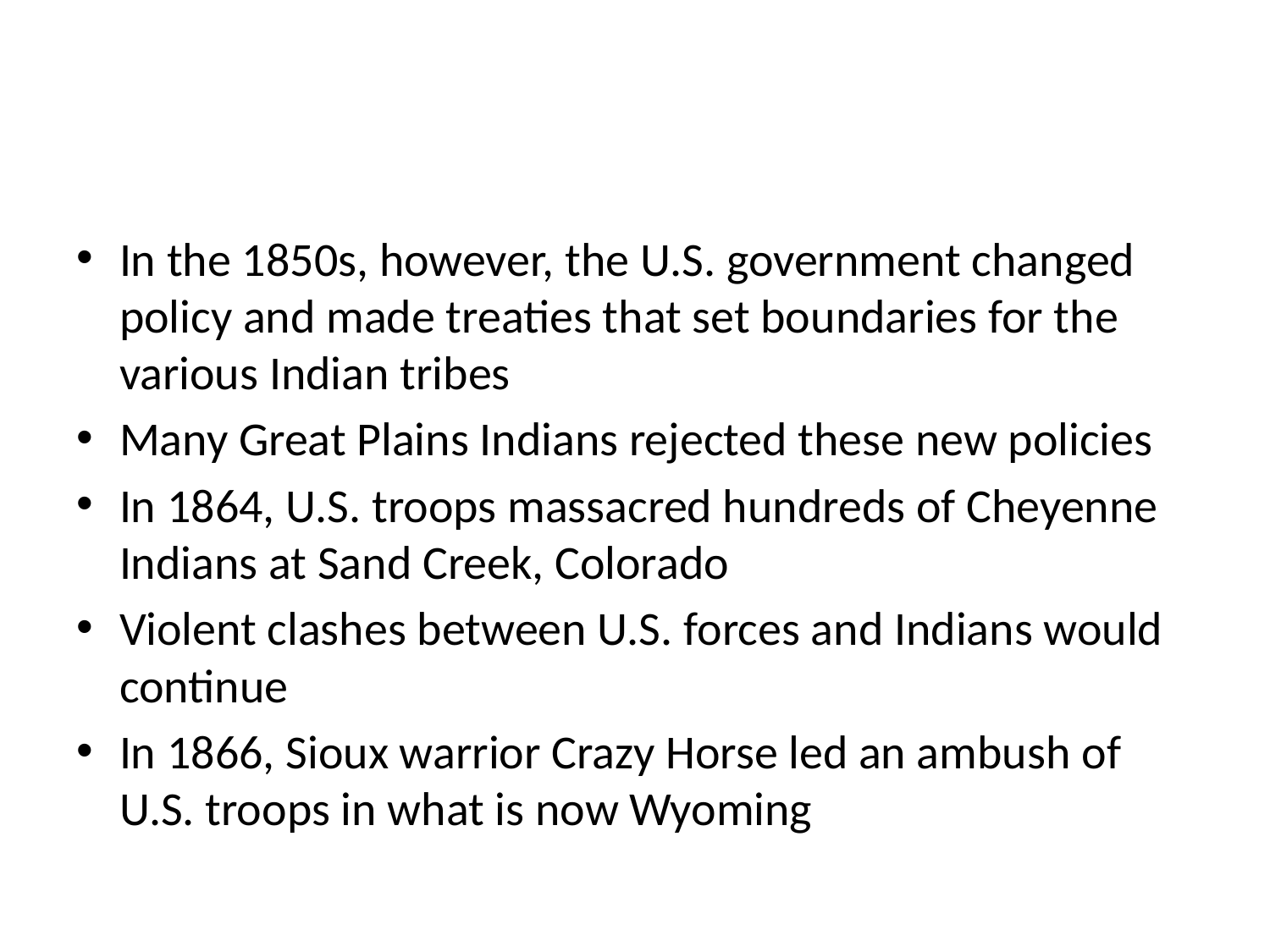

#
In the 1850s, however, the U.S. government changed policy and made treaties that set boundaries for the various Indian tribes
Many Great Plains Indians rejected these new policies
In 1864, U.S. troops massacred hundreds of Cheyenne Indians at Sand Creek, Colorado
Violent clashes between U.S. forces and Indians would continue
In 1866, Sioux warrior Crazy Horse led an ambush of U.S. troops in what is now Wyoming